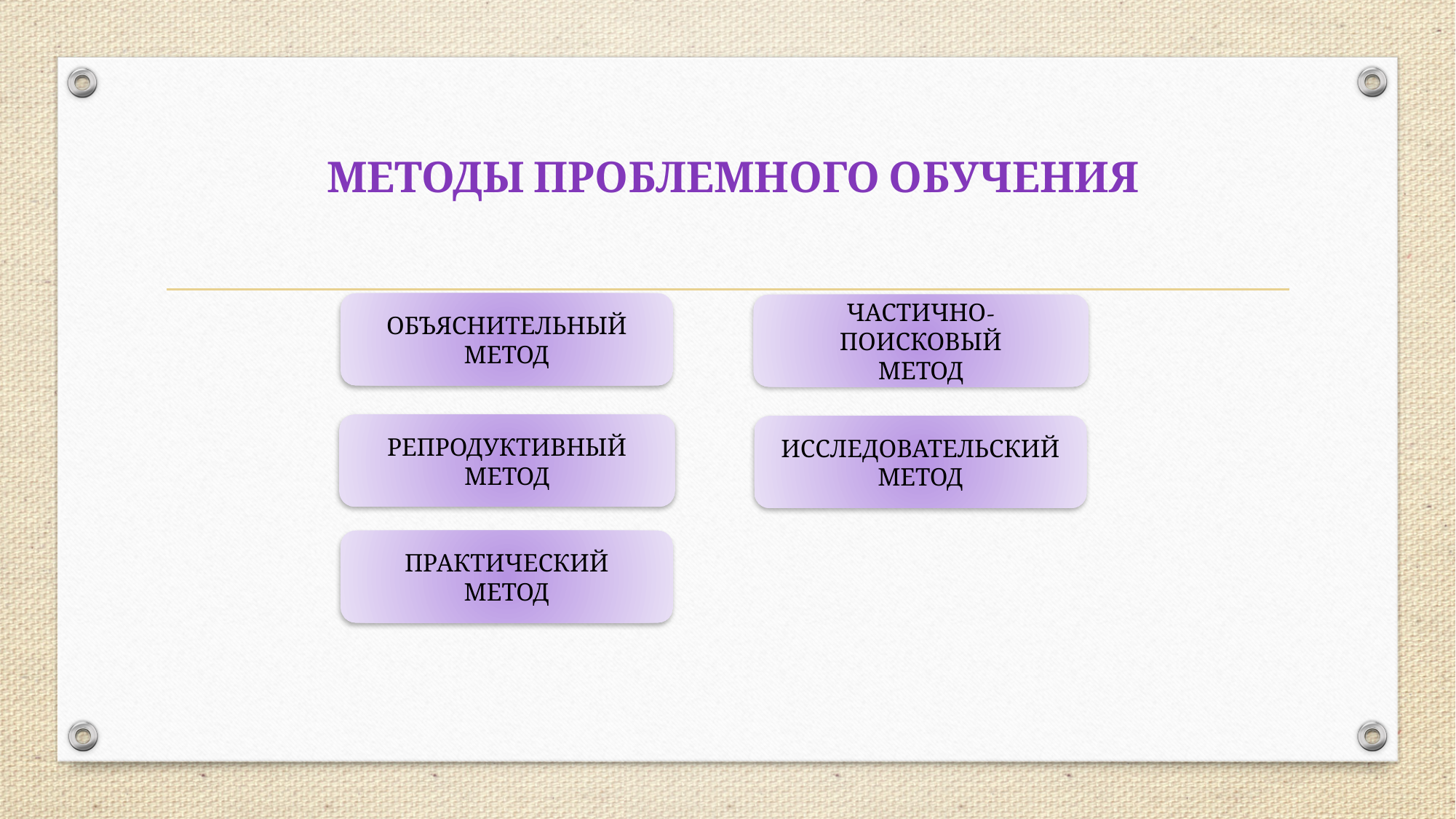

# МЕТОДЫ ПРОБЛЕМНОГО ОБУЧЕНИЯ
ОБЪЯСНИТЕЛЬНЫЙ
МЕТОД
ЧАСТИЧНО-ПОИСКОВЫЙ
МЕТОД
РЕПРОДУКТИВНЫЙ
МЕТОД
ИССЛЕДОВАТЕЛЬСКИЙ
МЕТОД
ПРАКТИЧЕСКИЙ
МЕТОД